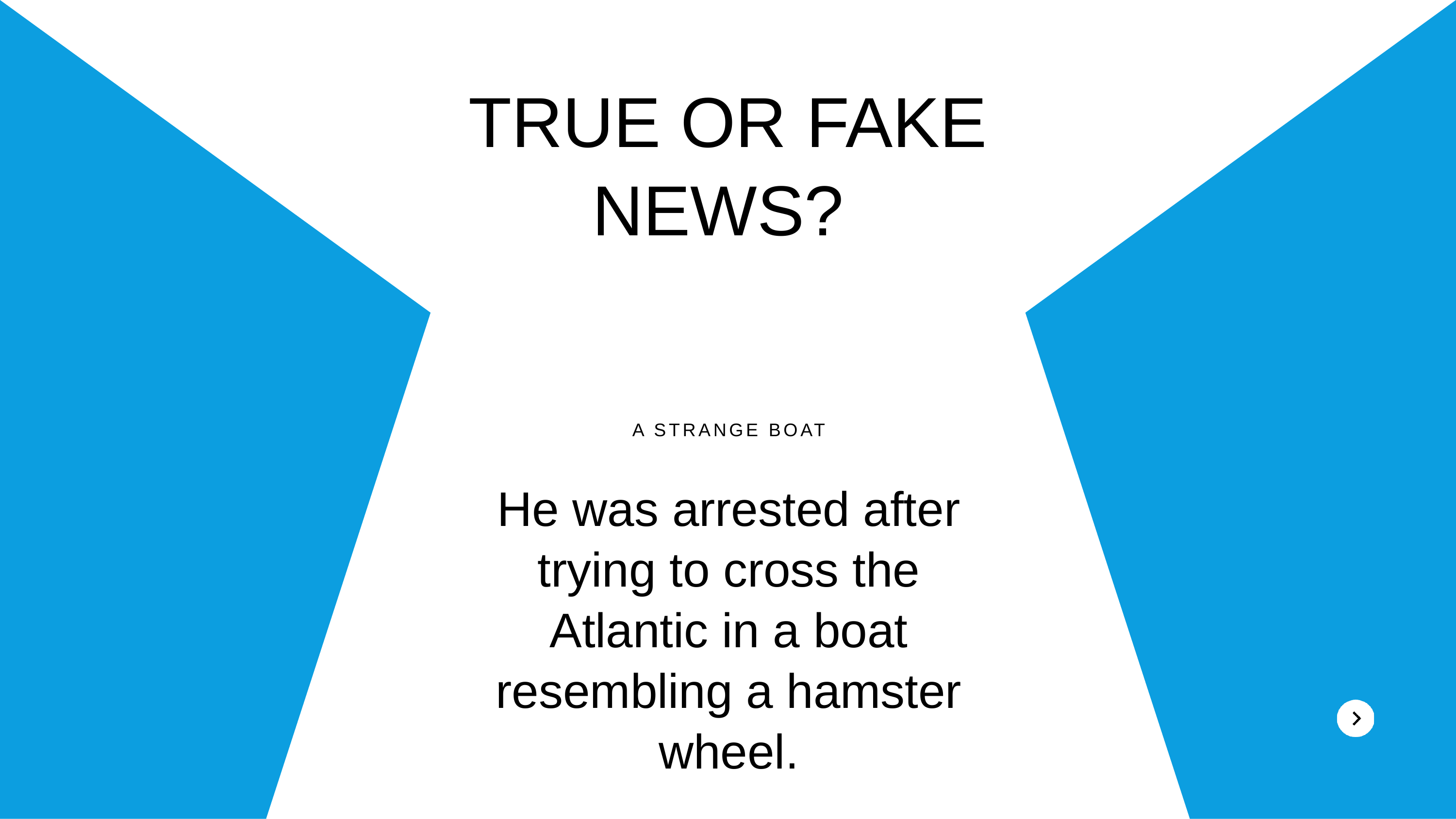

TRUE OR FAKE NEWS?
A STRANGE BOAT
He was arrested after trying to cross the Atlantic in a boat resembling a hamster wheel.